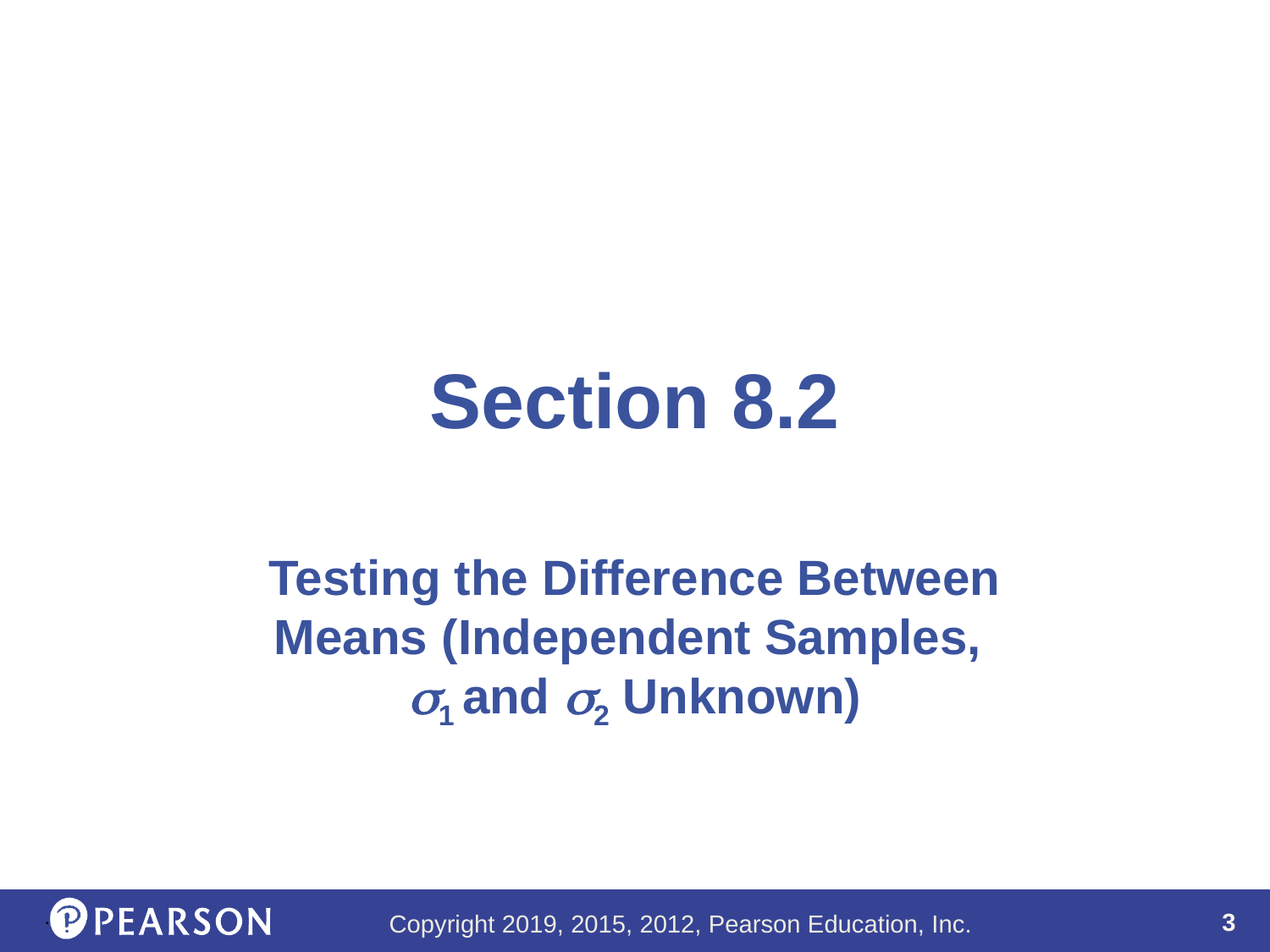

# Section 8.2
Testing the Difference Between Means (Independent Samples,
σ1 and σ2 Unknown)

.